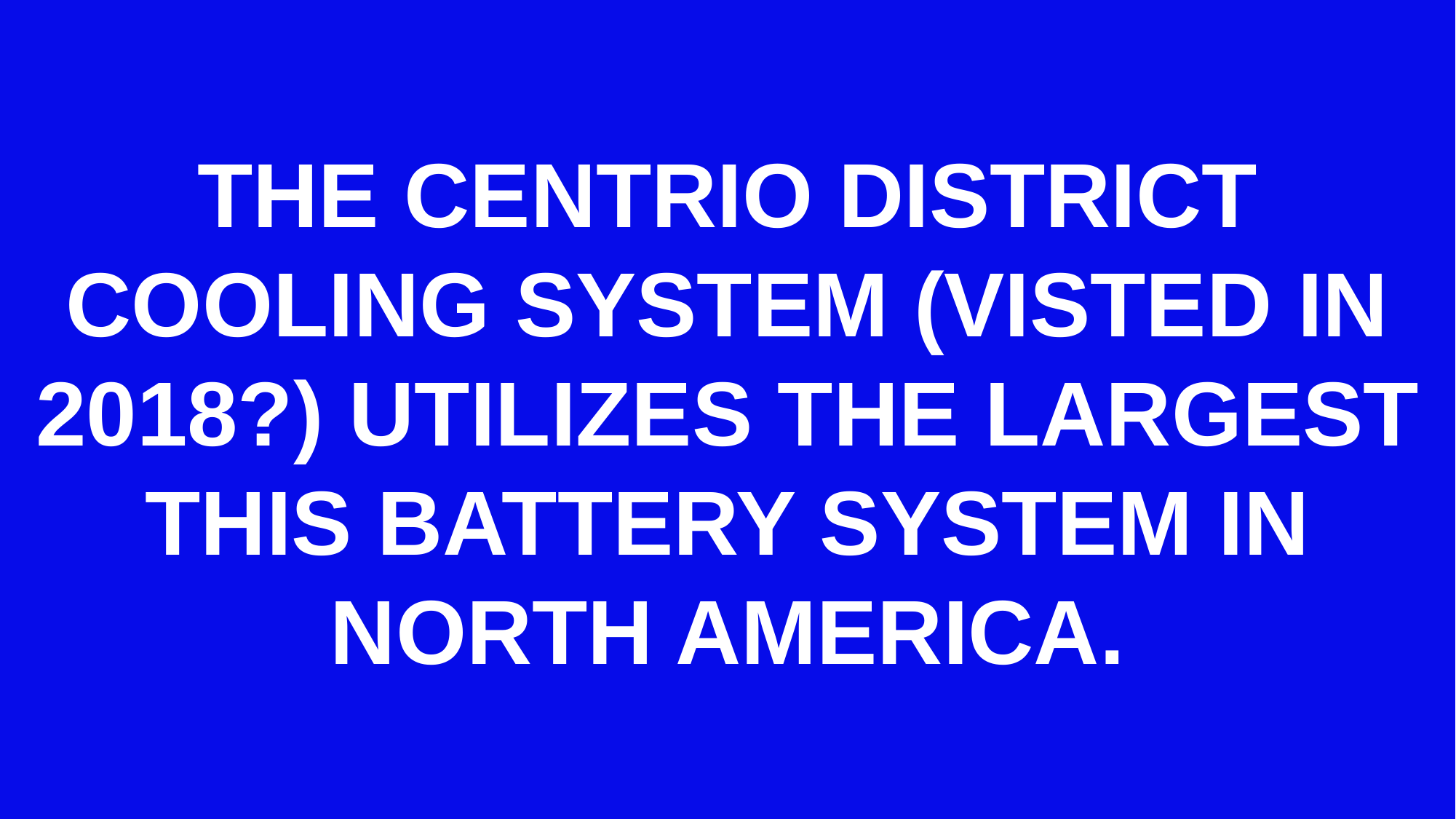

THE CENTRIO DISTRICT COOLING SYSTEM (VISTED IN 2018?) UTILIZES THE LARGEST THIS BATTERY SYSTEM IN NORTH AMERICA.